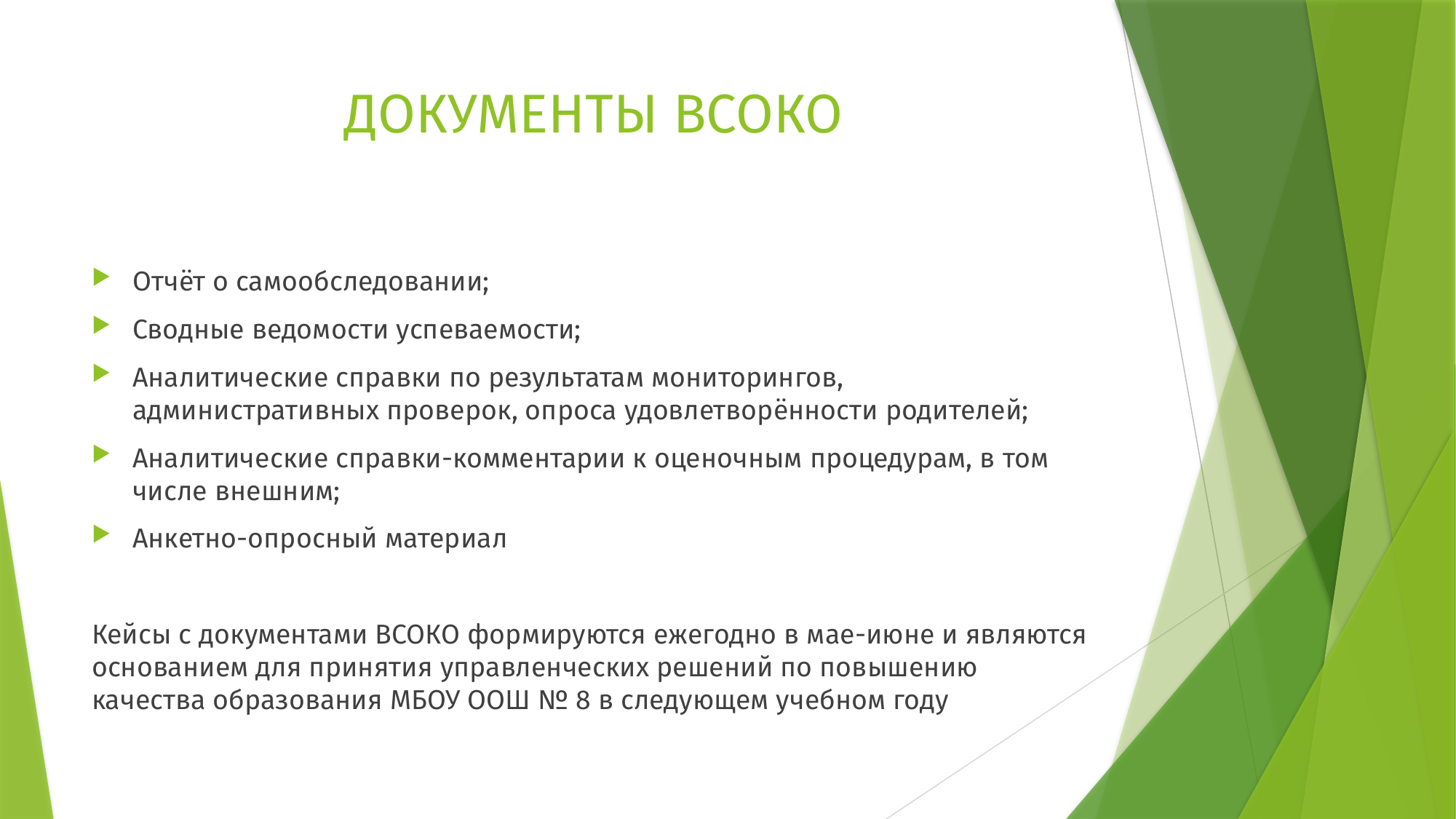

# ДОКУМЕНТЫ ВСОКО
Отчёт о самообследовании;
Сводные ведомости успеваемости;
Аналитические справки по результатам мониторингов, административных проверок, опроса удовлетворённости родителей;
Аналитические справки-комментарии к оценочным процедурам, в том числе внешним;
Анкетно-опросный материал

Кейсы с документами ВСОКО формируются ежегодно в мае-июне и являются основанием для принятия управленческих решений по повышению качества образования МБОУ ООШ № 8 в следующем учебном году